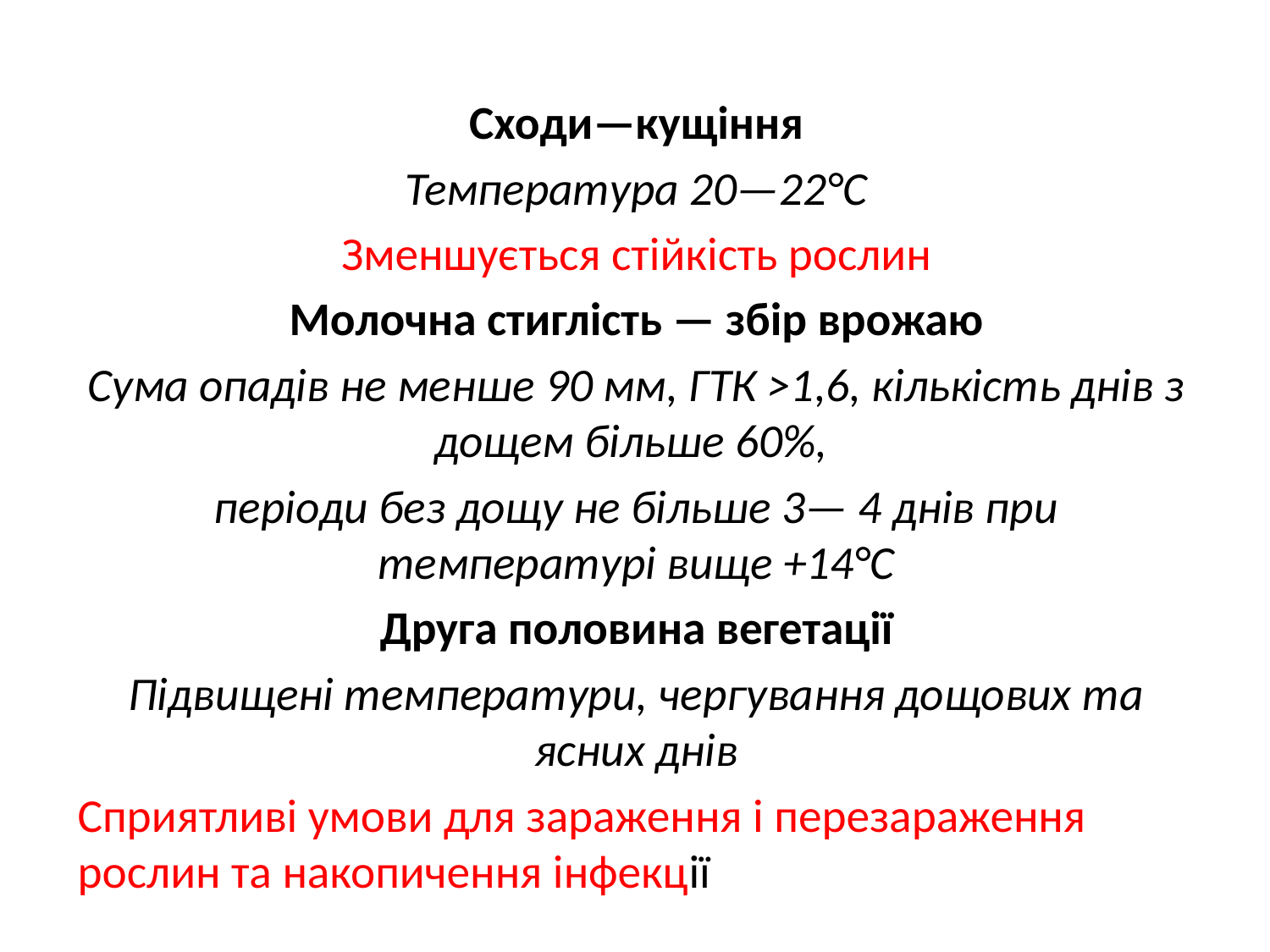

Сходи—кущіння
Температура 20—22°С
Зменшується стійкість рослин
Молочна стиглість — збір врожаю
Сума опадів не менше 90 мм, ГТК >1,6, кількість днів з дощем більше 60%,
періоди без дощу не більше 3— 4 днів при температурі вище +14°С
Друга половина вегетації
Підвищені температури, чергування дощових та ясних днів
Сприятливі умови для зараження і перезараження рослин та накопичення інфекції